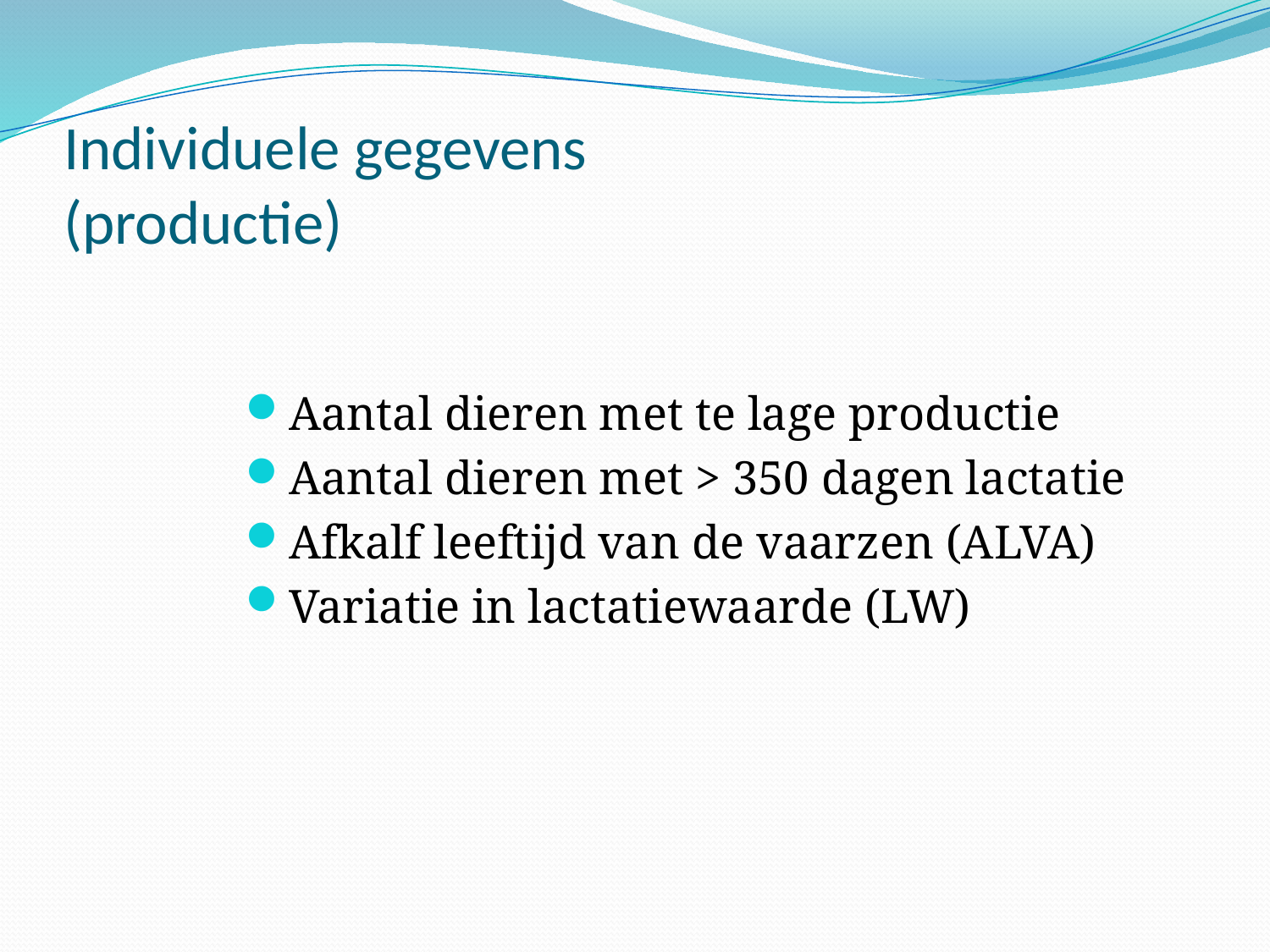

# Individuele gegevens (productie)
Aantal dieren met te lage productie
Aantal dieren met > 350 dagen lactatie
Afkalf leeftijd van de vaarzen (ALVA)
Variatie in lactatiewaarde (LW)